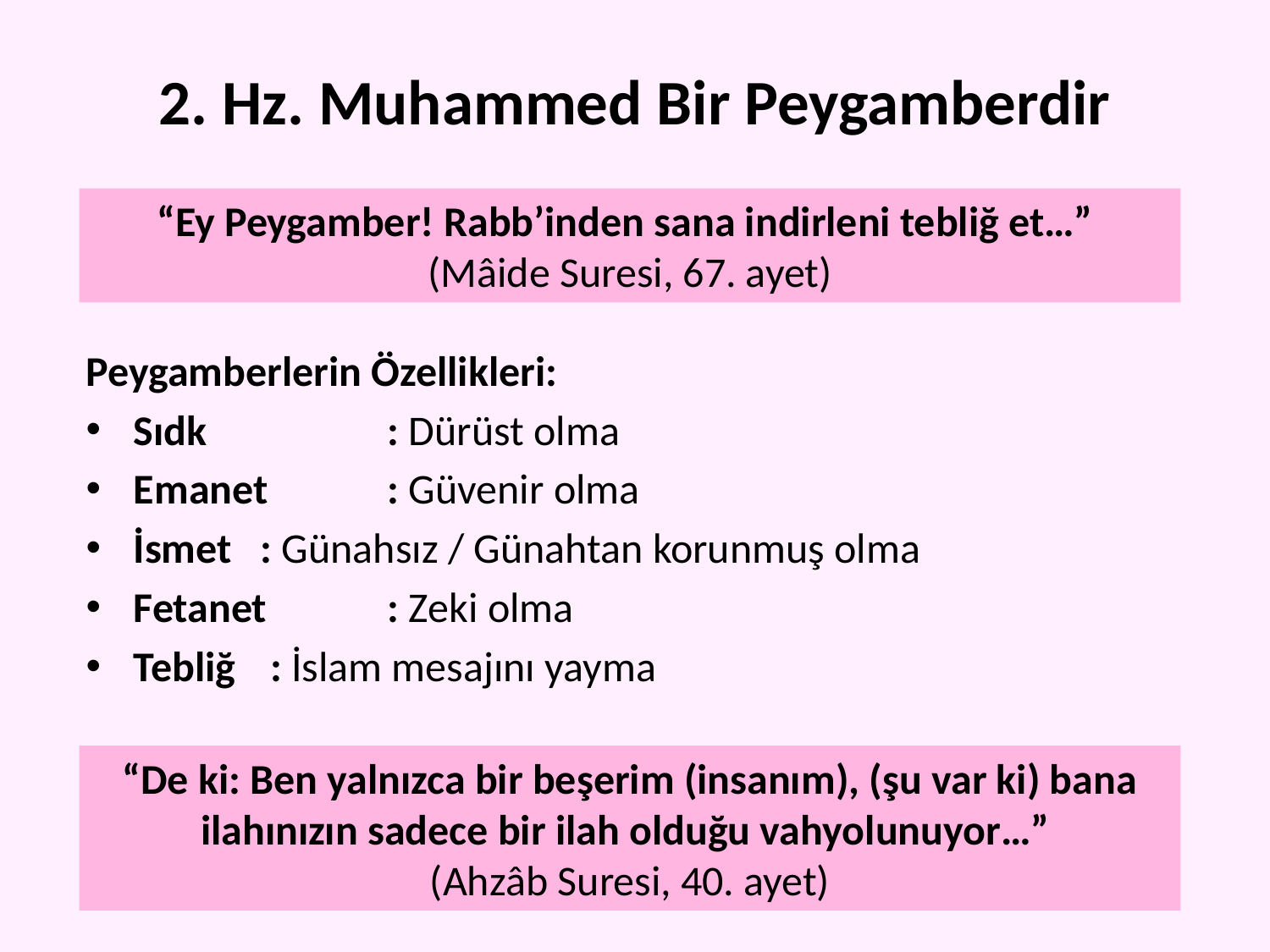

# 2. Hz. Muhammed Bir Peygamberdir
“Ey Peygamber! Rabb’inden sana indirleni tebliğ et…”
(Mâide Suresi, 67. ayet)
Peygamberlerin Özellikleri:
Sıdk		: Dürüst olma
Emanet	: Güvenir olma
İsmet	: Günahsız / Günahtan korunmuş olma
Fetanet	: Zeki olma
Tebliğ  	 : İslam mesajını yayma
“De ki: Ben yalnızca bir beşerim (insanım), (şu var ki) bana ilahınızın sadece bir ilah olduğu vahyolunuyor…”
(Ahzâb Suresi, 40. ayet)